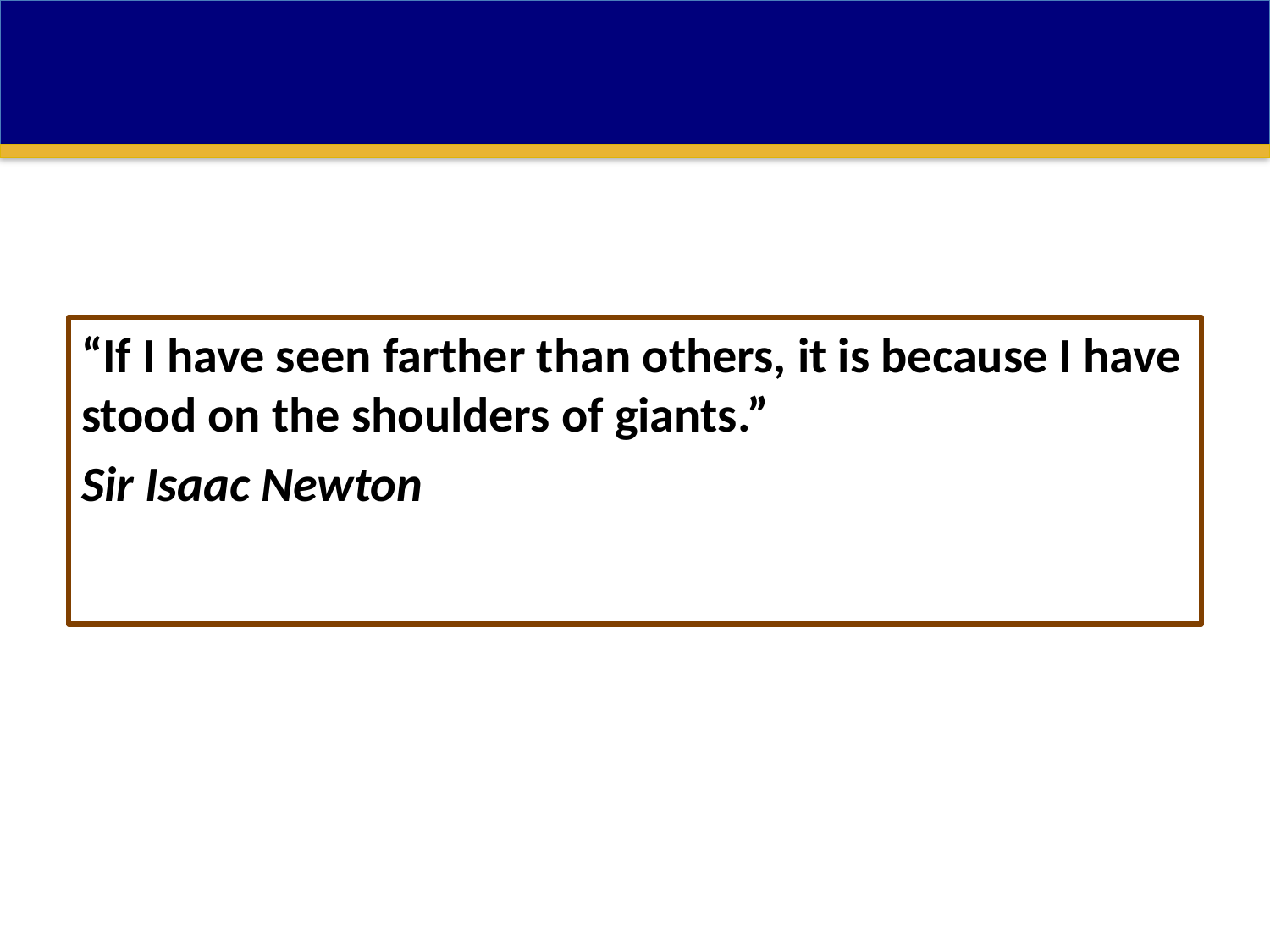

“If I have seen farther than others, it is because I have stood on the shoulders of giants.”
Sir Isaac Newton